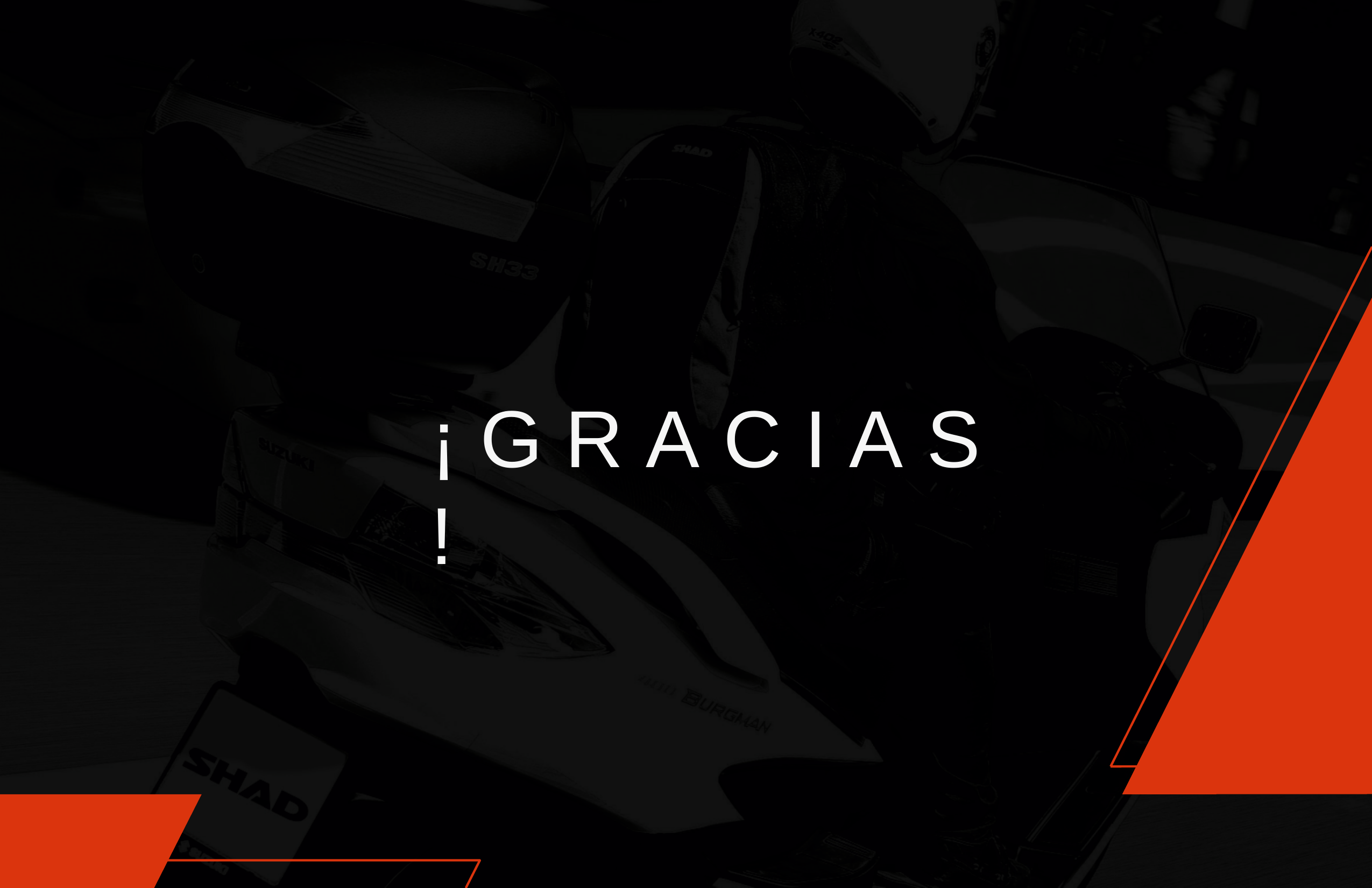

# ¡ G R A C I A S !